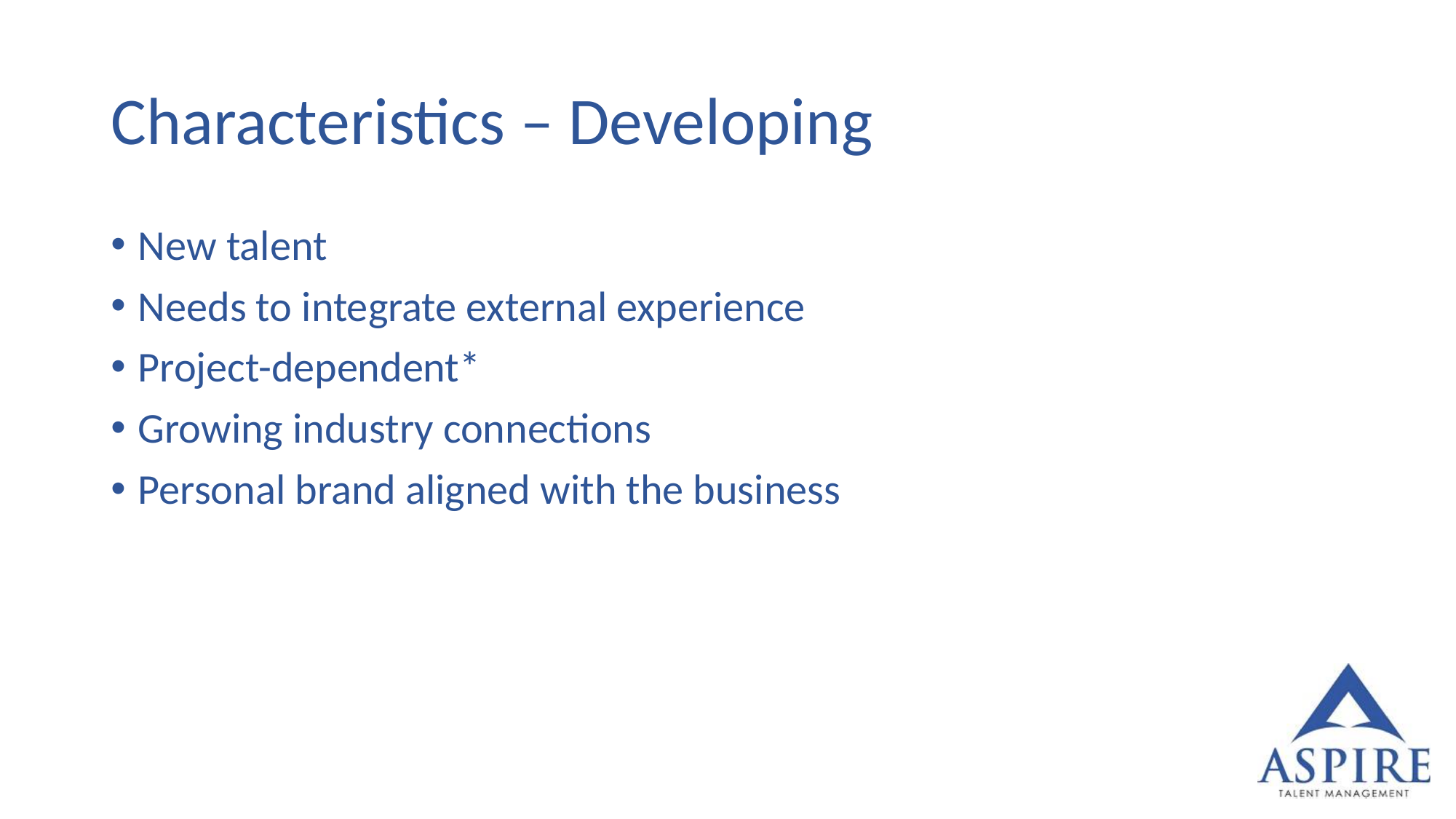

# Characteristics – Developing
New talent
Needs to integrate external experience
Project-dependent*
Growing industry connections
Personal brand aligned with the business